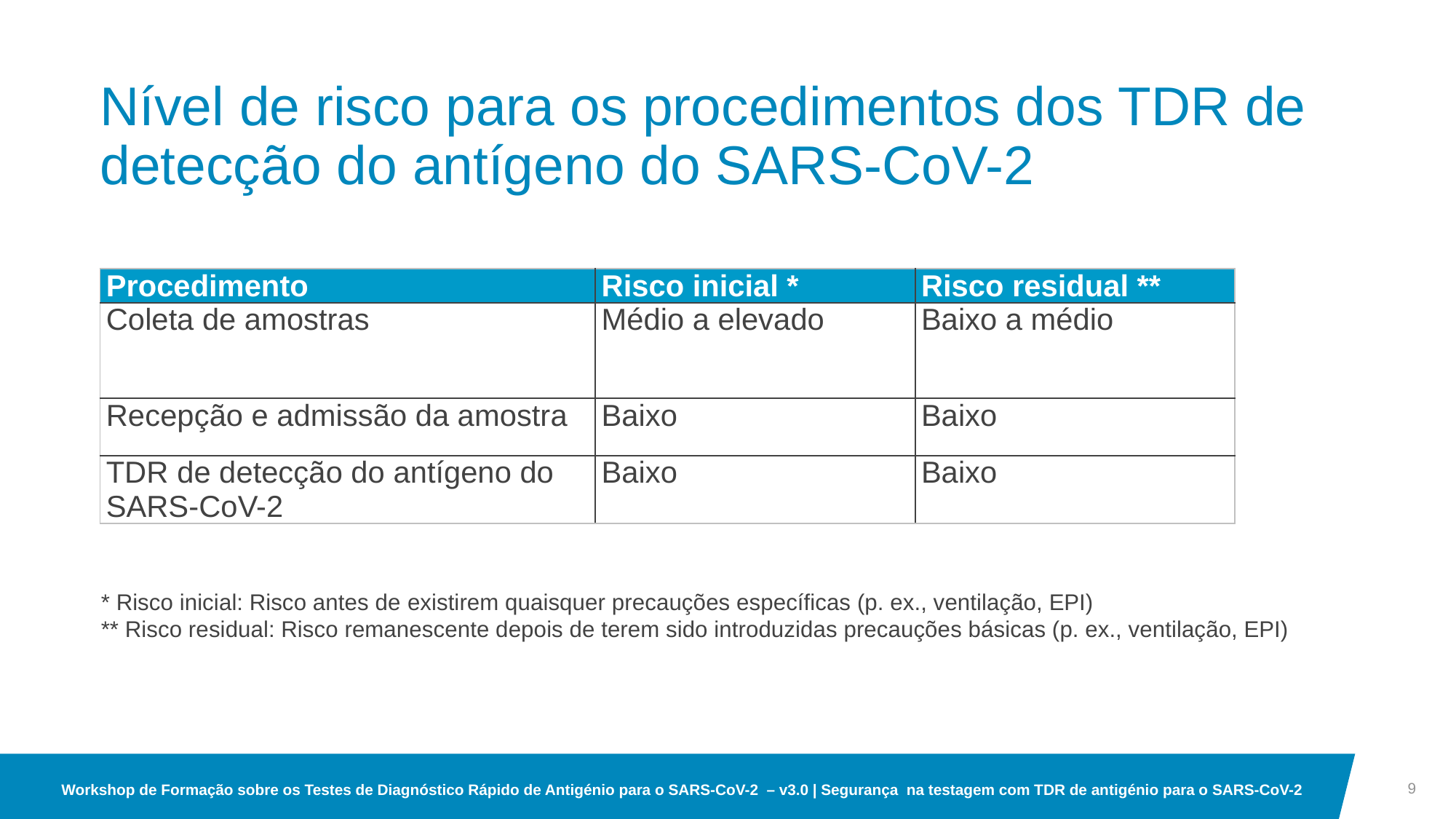

# Nível de risco para os procedimentos dos TDR de detecção do antígeno do SARS-CoV-2

| Procedimento | Risco inicial \* | Risco residual \*\* |
| --- | --- | --- |
| Coleta de amostras | Médio a elevado | Baixo a médio |
| Recepção e admissão da amostra | Baixo | Baixo |
| TDR de detecção do antígeno do SARS-CoV-2 | Baixo | Baixo |
* Risco inicial: Risco antes de existirem quaisquer precauções específicas (p. ex., ventilação, EPI)
** Risco residual: Risco remanescente depois de terem sido introduzidas precauções básicas (p. ex., ventilação, EPI)
9
Workshop de Formação sobre os Testes de Diagnóstico Rápido de Antigénio para o SARS-CoV-2  – v3.0 | Segurança  na testagem com TDR de antigénio para o SARS-CoV-2